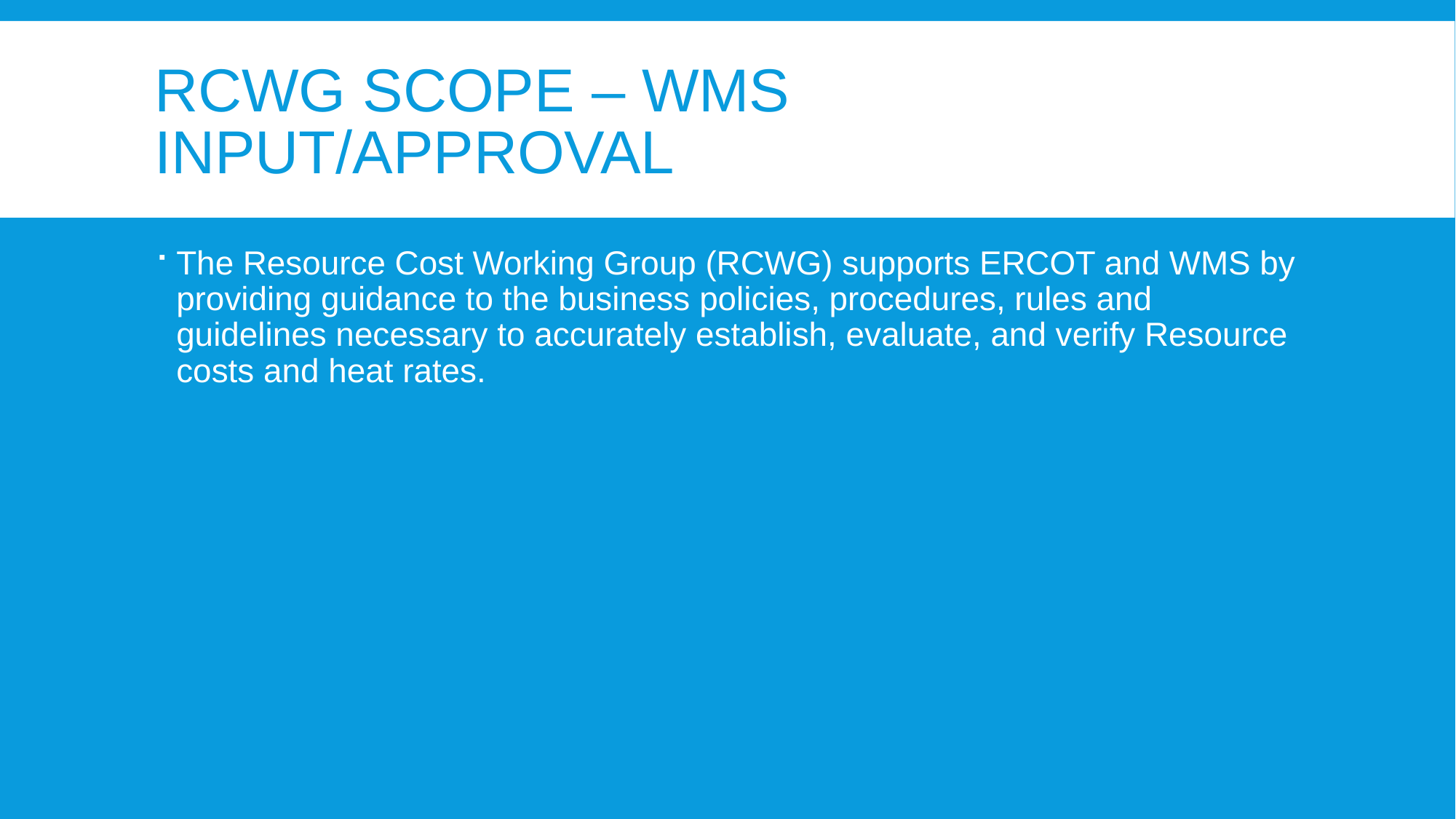

# RCWG Scope – WMS Input/Approval
The Resource Cost Working Group (RCWG) supports ERCOT and WMS by providing guidance to the business policies, procedures, rules and guidelines necessary to accurately establish, evaluate, and verify Resource costs and heat rates.